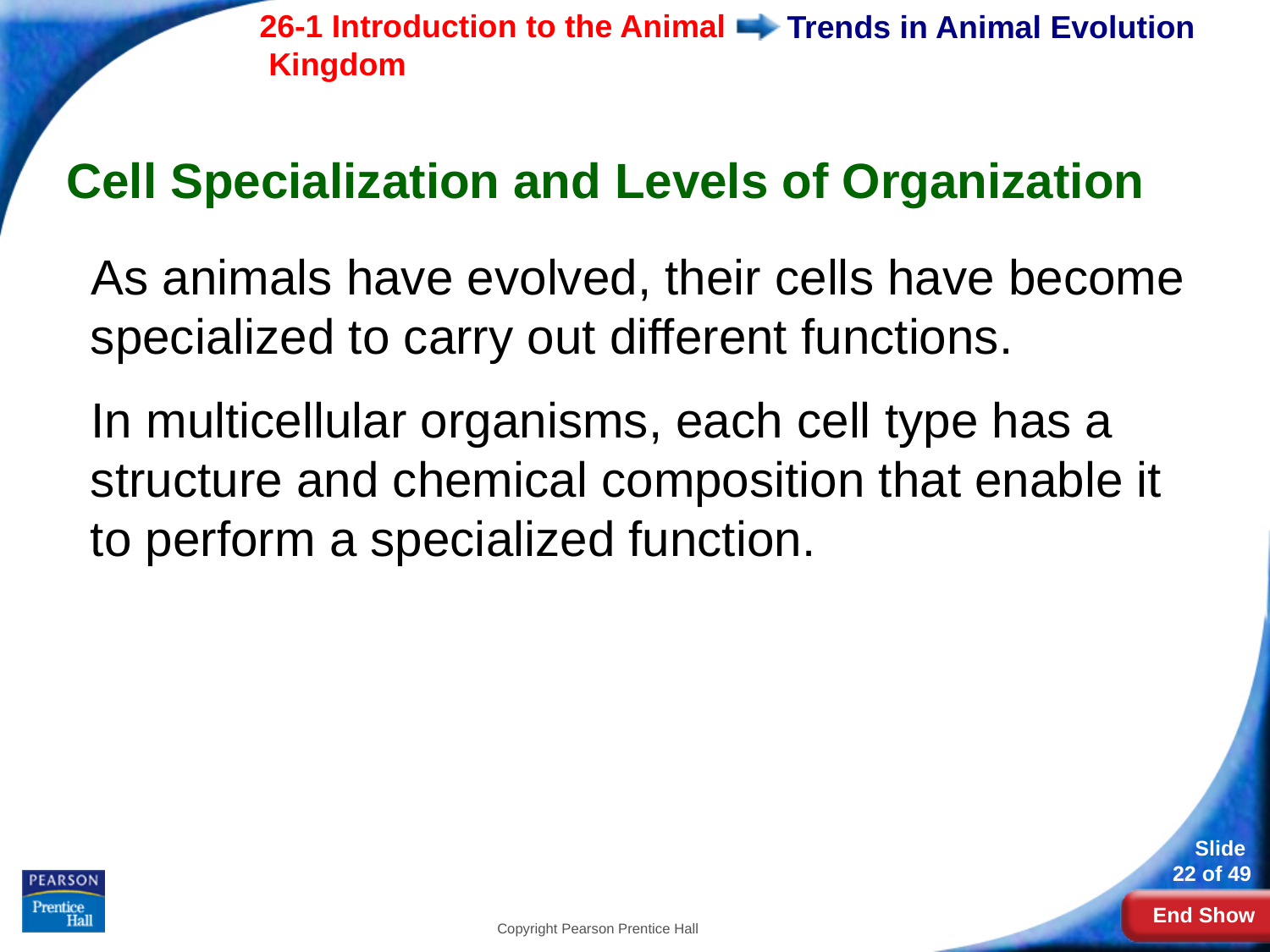

# Trends in Animal Evolution
Cell Specialization and Levels of Organization
As animals have evolved, their cells have become specialized to carry out different functions.
In multicellular organisms, each cell type has a structure and chemical composition that enable it to perform a specialized function.
Copyright Pearson Prentice Hall